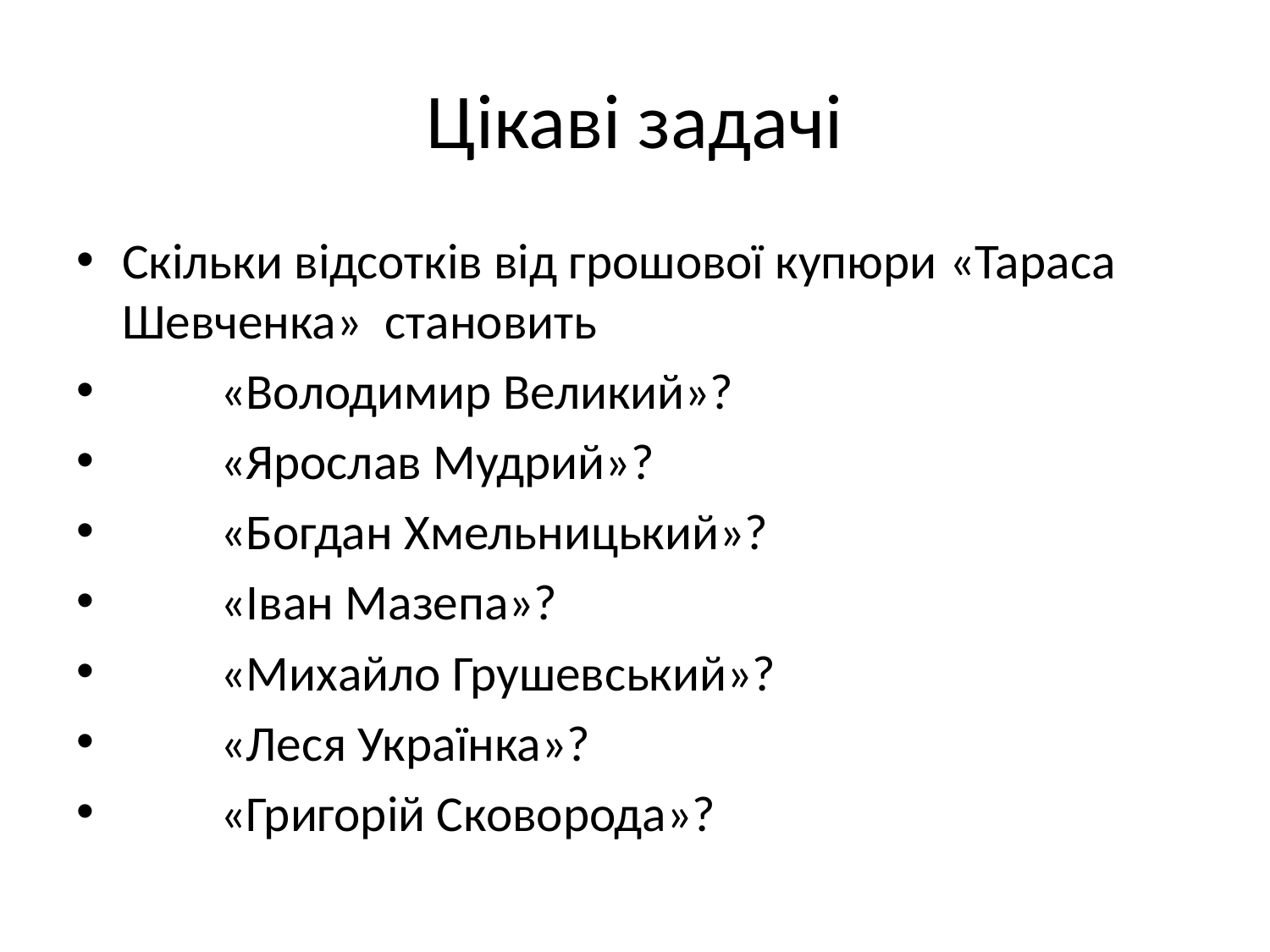

# Цікаві задачі
Скільки відсотків від грошової купюри «Тараса Шевченка»  становить
«Володимир Великий»?
«Ярослав Мудрий»?
«Богдан Хмельницький»?
«Іван Мазепа»?
«Михайло Грушевський»?
«Леся Українка»?
«Григорій Сковорода»?